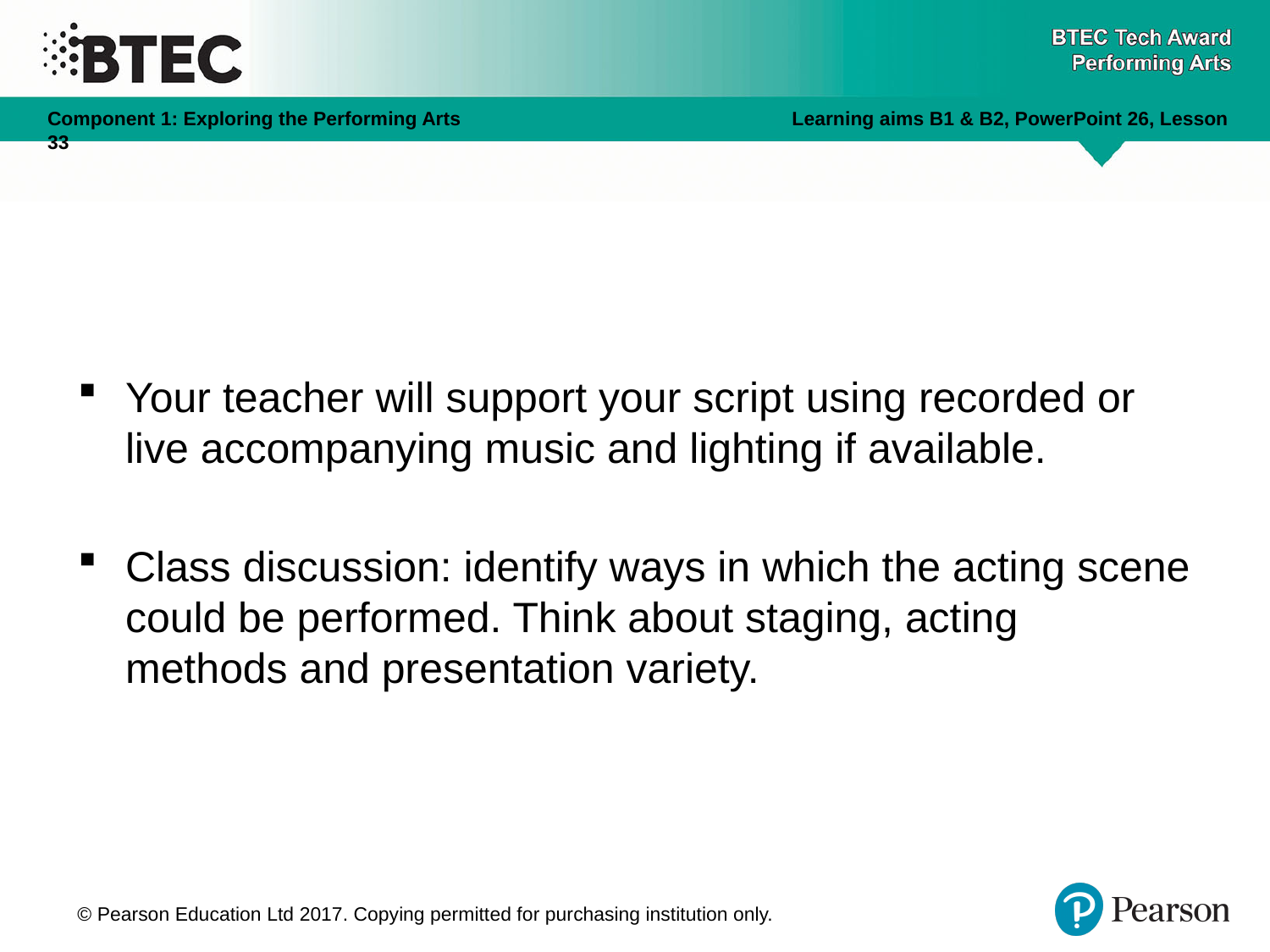

Your teacher will support your script using recorded or live accompanying music and lighting if available.

Class discussion: identify ways in which the acting scene could be performed. Think about staging, acting methods and presentation variety.

© Pearson Education Ltd 2017. Copying permitted for purchasing institution only.